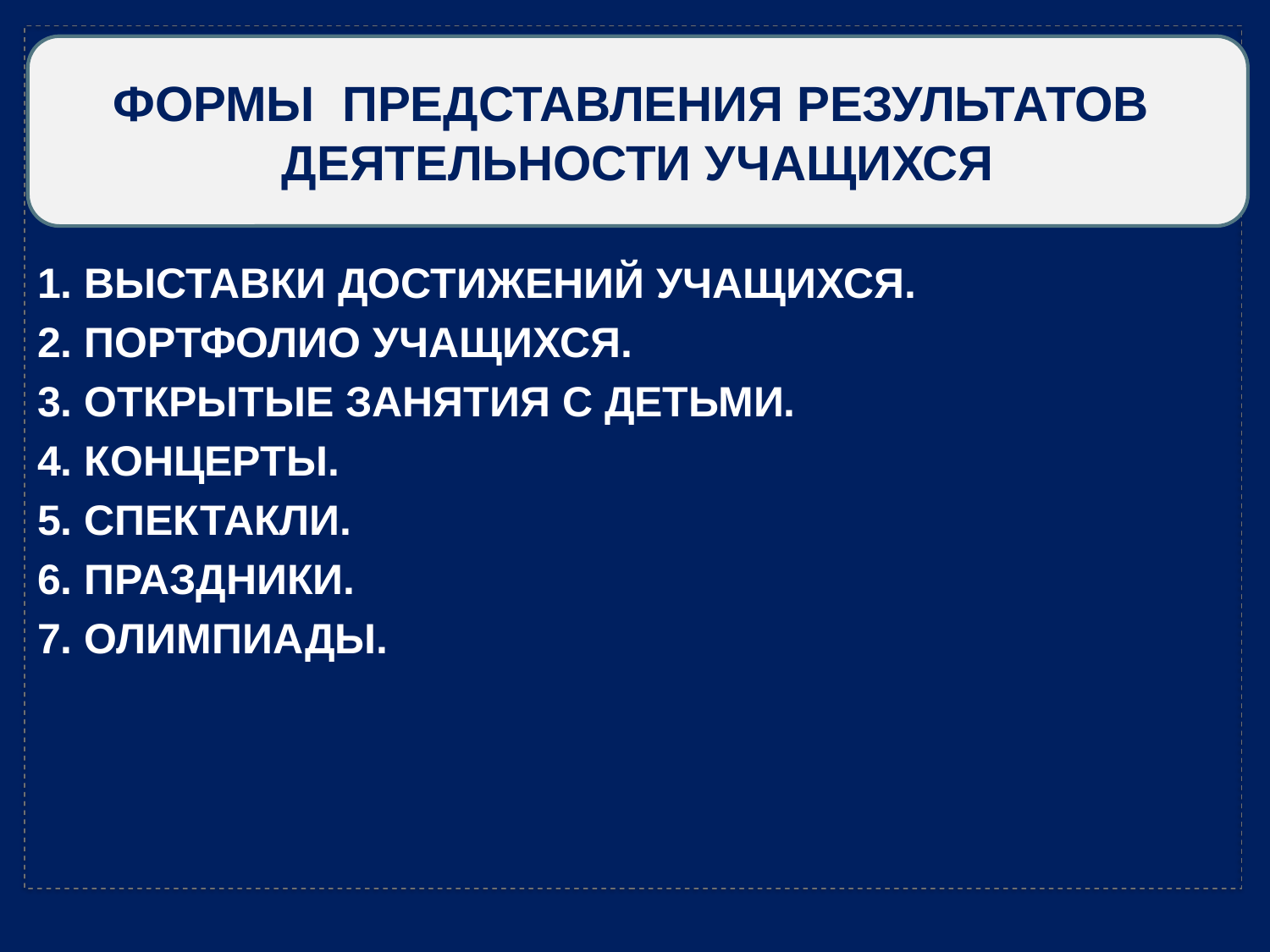

ФОРМЫ  ПРЕДСТАВЛЕНИЯ РЕЗУЛЬТАТОВ  ДЕЯТЕЛЬНОСТИ УЧАЩИХСЯ
1. ВЫСТАВКИ ДОСТИЖЕНИЙ УЧАЩИХСЯ.
2. ПОРТФОЛИО УЧАЩИХСЯ.
3. ОТКРЫТЫЕ ЗАНЯТИЯ С ДЕТЬМИ.
4. КОНЦЕРТЫ.
5. СПЕКТАКЛИ.
6. ПРАЗДНИКИ.
7. ОЛИМПИАДЫ.